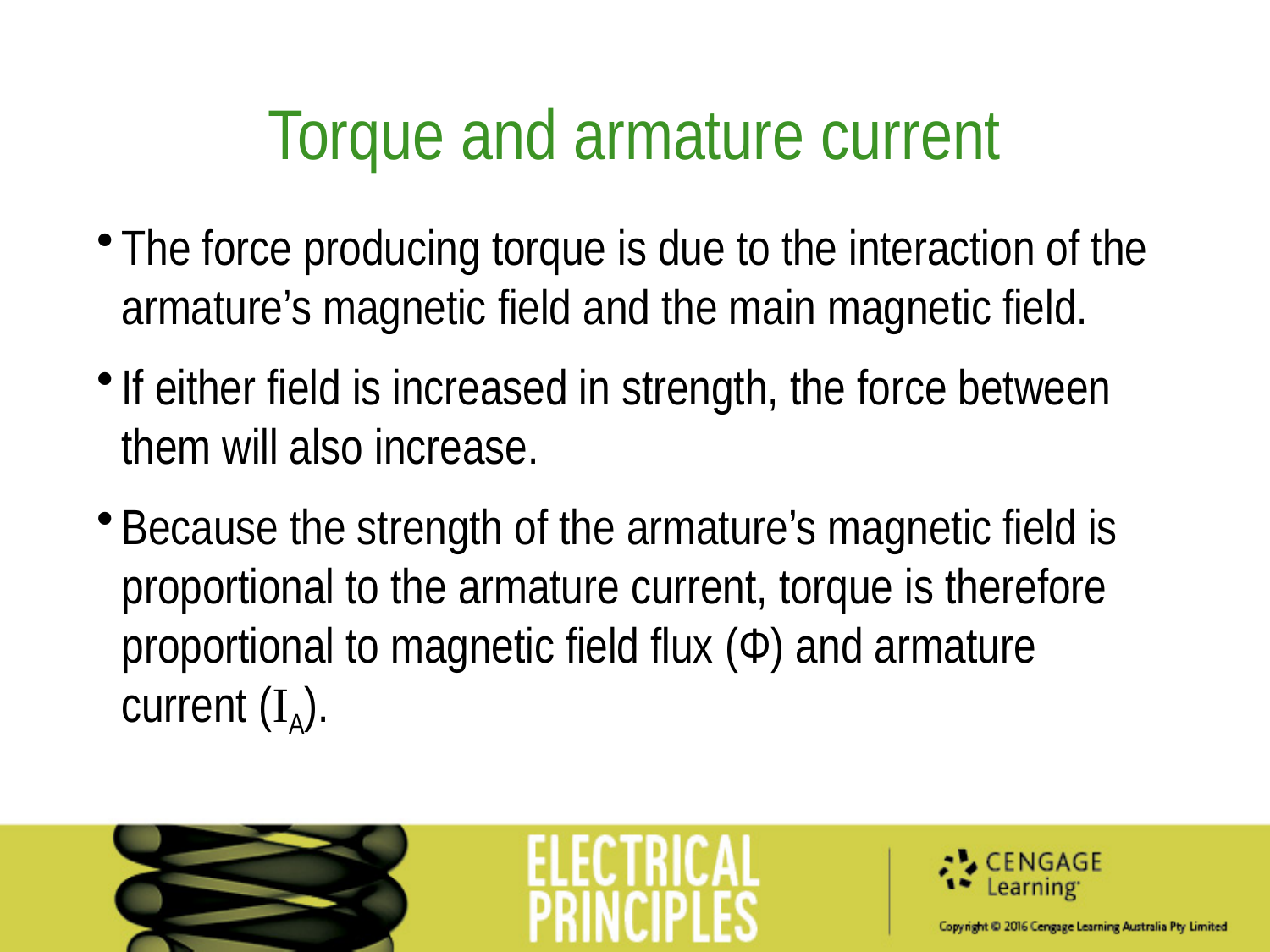

Torque and armature current
The force producing torque is due to the interaction of the armature’s magnetic field and the main magnetic field.
If either field is increased in strength, the force between them will also increase.
Because the strength of the armature’s magnetic field is proportional to the armature current, torque is therefore proportional to magnetic field flux (Φ) and armature current (IA).